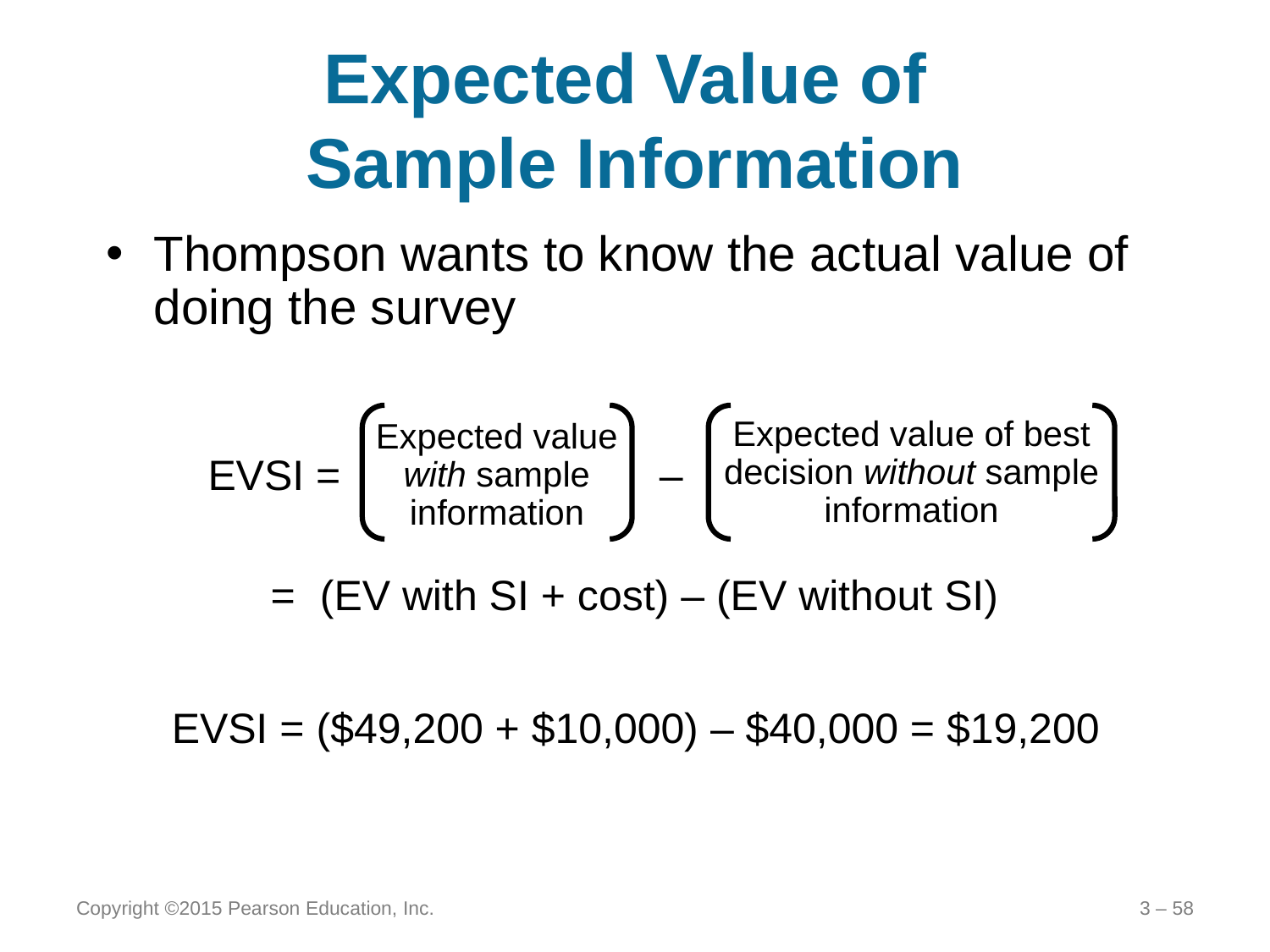

# Expected Value of Sample Information
Thompson wants to know the actual value of doing the survey

Expected value
with sample
information

Expected value of best decision without sample
information
EVSI =                           –
=	(EV with SI + cost) – (EV without SI)
EVSI = ($49,200 + $10,000) – $40,000 = $19,200
Copyright ©2015 Pearson Education, Inc.
3 – 58